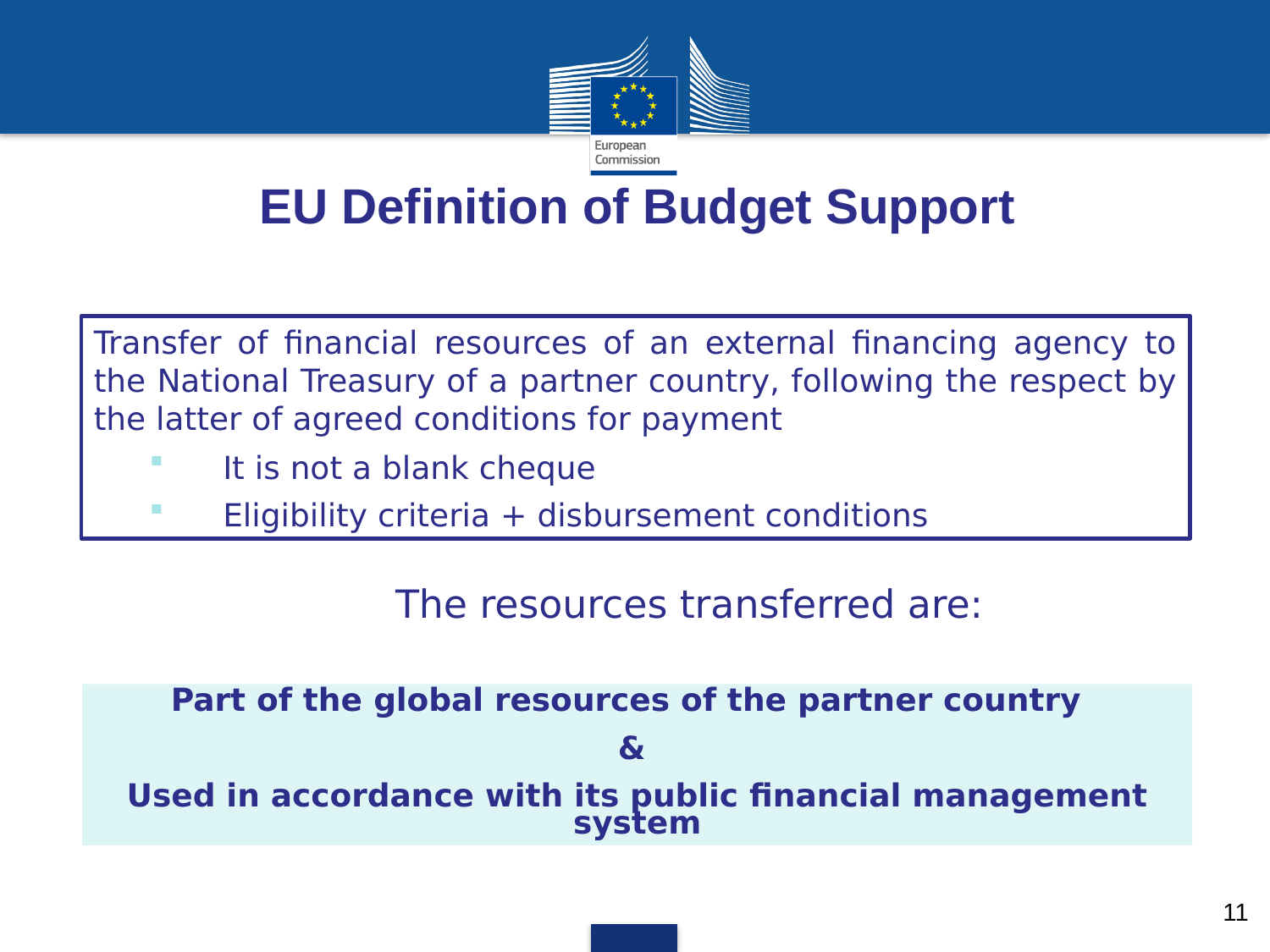

# EU Definition of Budget Support
Transfer of financial resources of an external financing agency to the National Treasury of a partner country, following the respect by the latter of agreed conditions for payment
 It is not a blank cheque
 Eligibility criteria + disbursement conditions
The resources transferred are:
Part of the global resources of the partner country
&
Used in accordance with its public financial management system
11